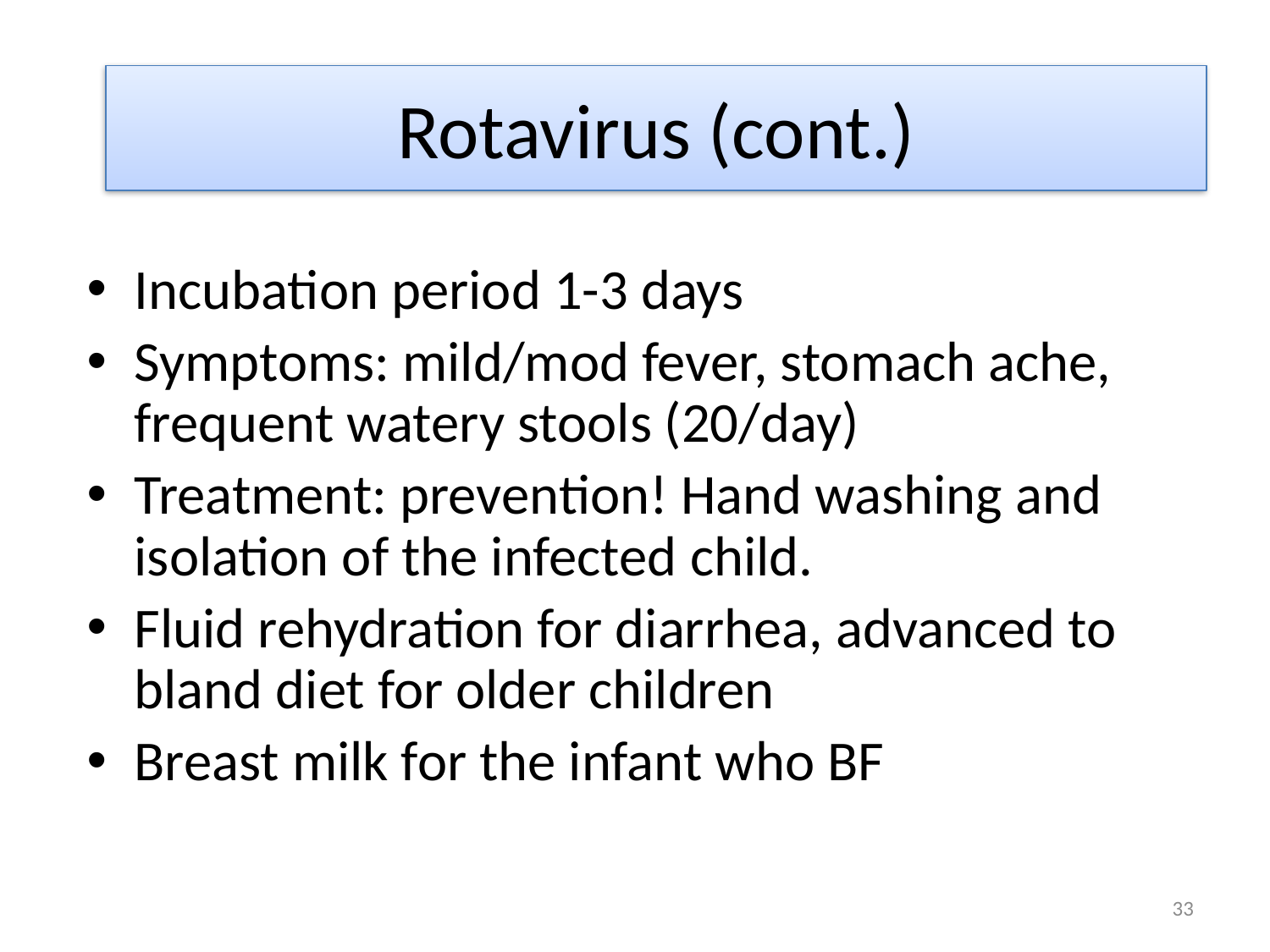

# Rotavirus (cont.)
Incubation period 1-3 days
Symptoms: mild/mod fever, stomach ache, frequent watery stools (20/day)
Treatment: prevention! Hand washing and isolation of the infected child.
Fluid rehydration for diarrhea, advanced to bland diet for older children
Breast milk for the infant who BF

33